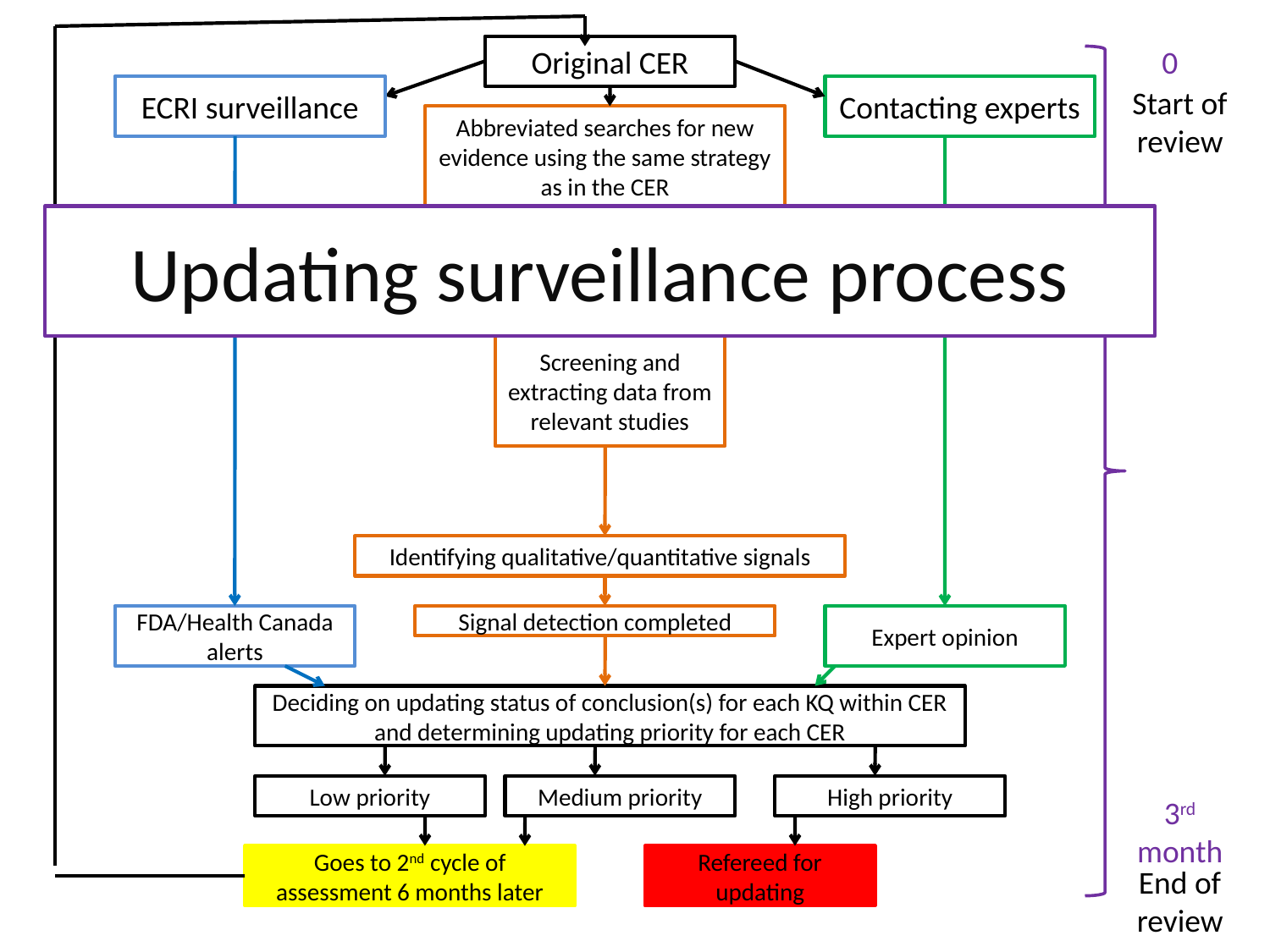

Original CER
0

ECRI surveillance
Contacting experts
Start of review
Abbreviated searches for new evidence using the same strategy as in the CER
Updating surveillance process
Screening and extracting data from relevant studies
Identifying qualitative/quantitative signals
FDA/Health Canada
alerts
Signal detection completed
Expert opinion
Deciding on updating status of conclusion(s) for each KQ within CER and determining updating priority for each CER
Low priority
Medium priority
High priority
3rd month
Goes to 2nd cycle of assessment 6 months later
Refereed for updating
End of review